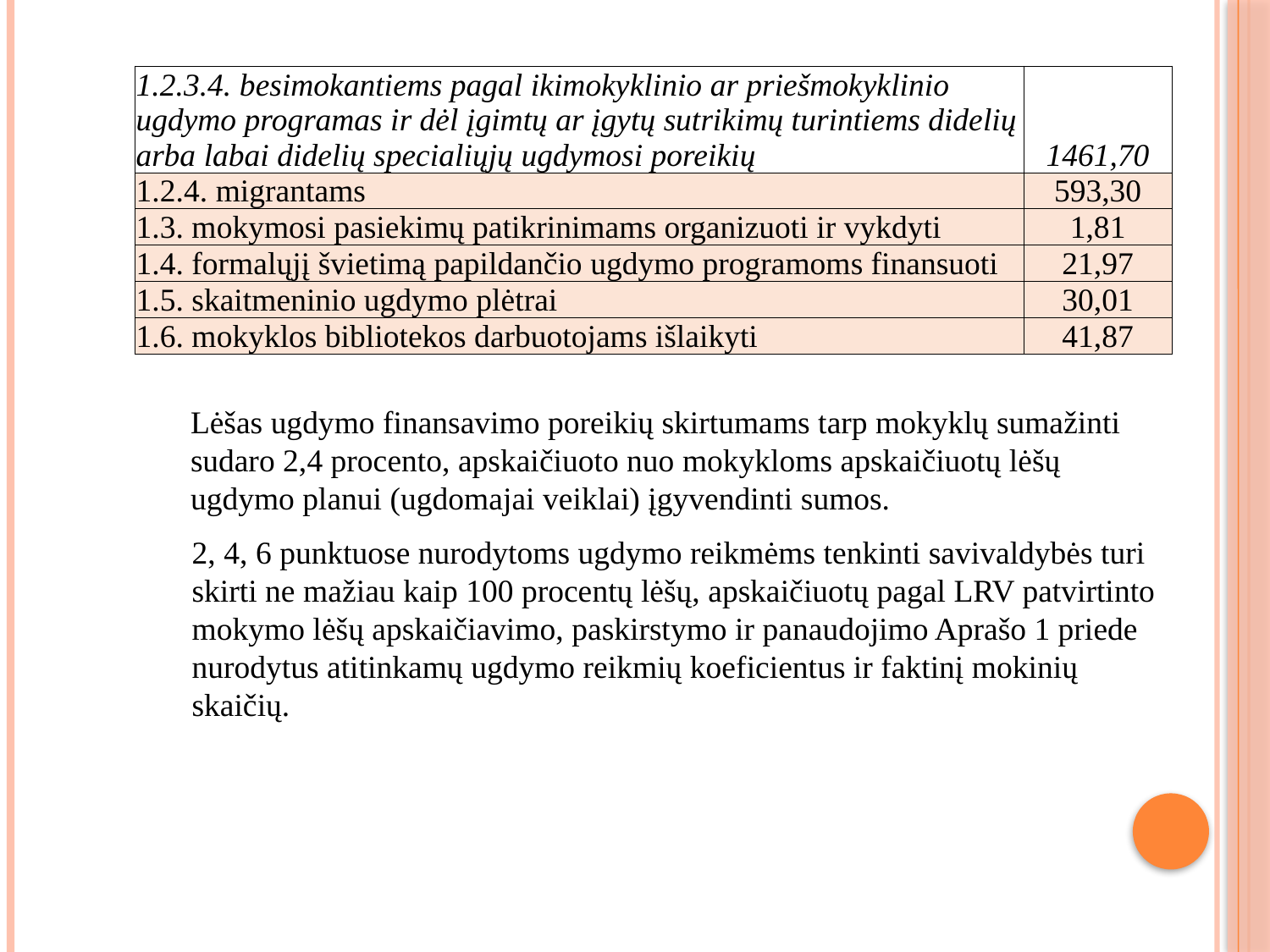

| 1.2.3.4. besimokantiems pagal ikimokyklinio ar priešmokyklinio ugdymo programas ir dėl įgimtų ar įgytų sutrikimų turintiems didelių arba labai didelių specialiųjų ugdymosi poreikių | 1461,70 |
| --- | --- |
| 1.2.4. migrantams | 593,30 |
| 1.3. mokymosi pasiekimų patikrinimams organizuoti ir vykdyti | 1,81 |
| 1.4. formalųjį švietimą papildančio ugdymo programoms finansuoti | 21,97 |
| 1.5. skaitmeninio ugdymo plėtrai | 30,01 |
| 1.6. mokyklos bibliotekos darbuotojams išlaikyti | 41,87 |
Lėšas ugdymo finansavimo poreikių skirtumams tarp mokyklų sumažinti sudaro 2,4 procento, apskaičiuoto nuo mokykloms apskaičiuotų lėšų ugdymo planui (ugdomajai veiklai) įgyvendinti sumos.
2, 4, 6 punktuose nurodytoms ugdymo reikmėms tenkinti savivaldybės turi skirti ne mažiau kaip 100 procentų lėšų, apskaičiuotų pagal LRV patvirtinto mokymo lėšų apskaičiavimo, paskirstymo ir panaudojimo Aprašo 1 priede nurodytus atitinkamų ugdymo reikmių koeficientus ir faktinį mokinių skaičių.